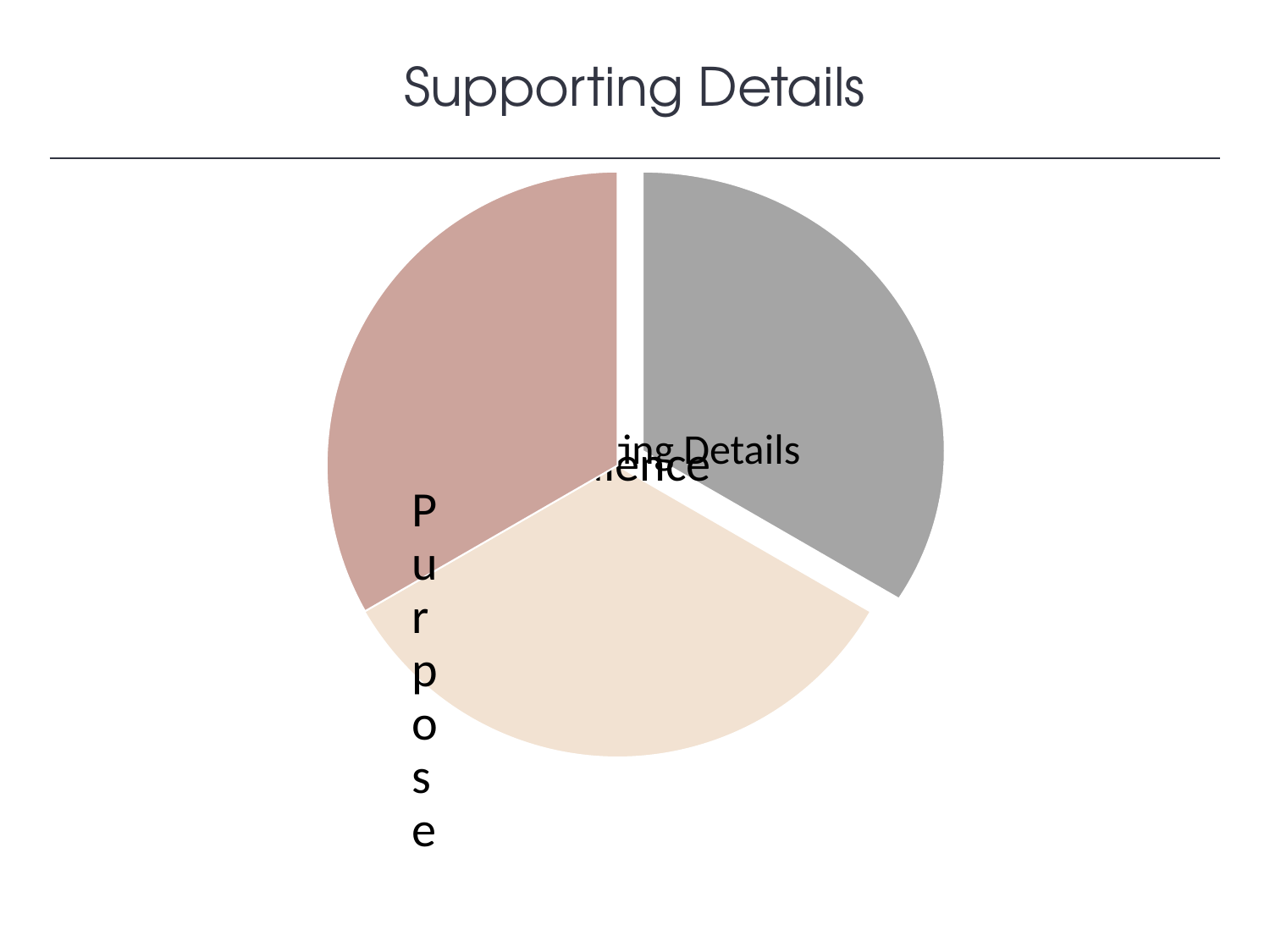

Supporting Details
HAWKES LEARNING
Supporting Details
Audience
Purpose